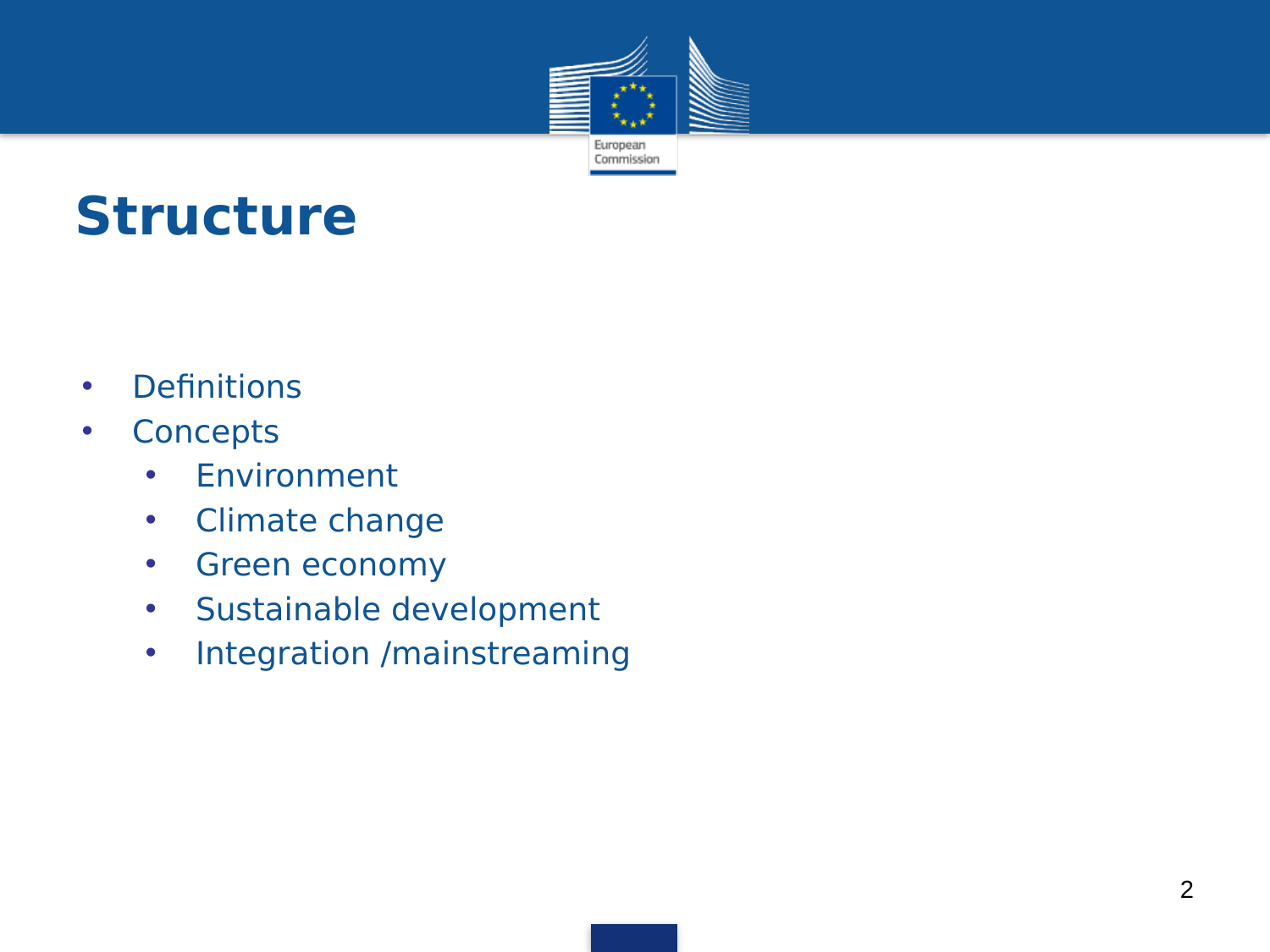

# Structure
Definitions
Concepts
Environment
Climate change
Green economy
Sustainable development
Integration /mainstreaming

2